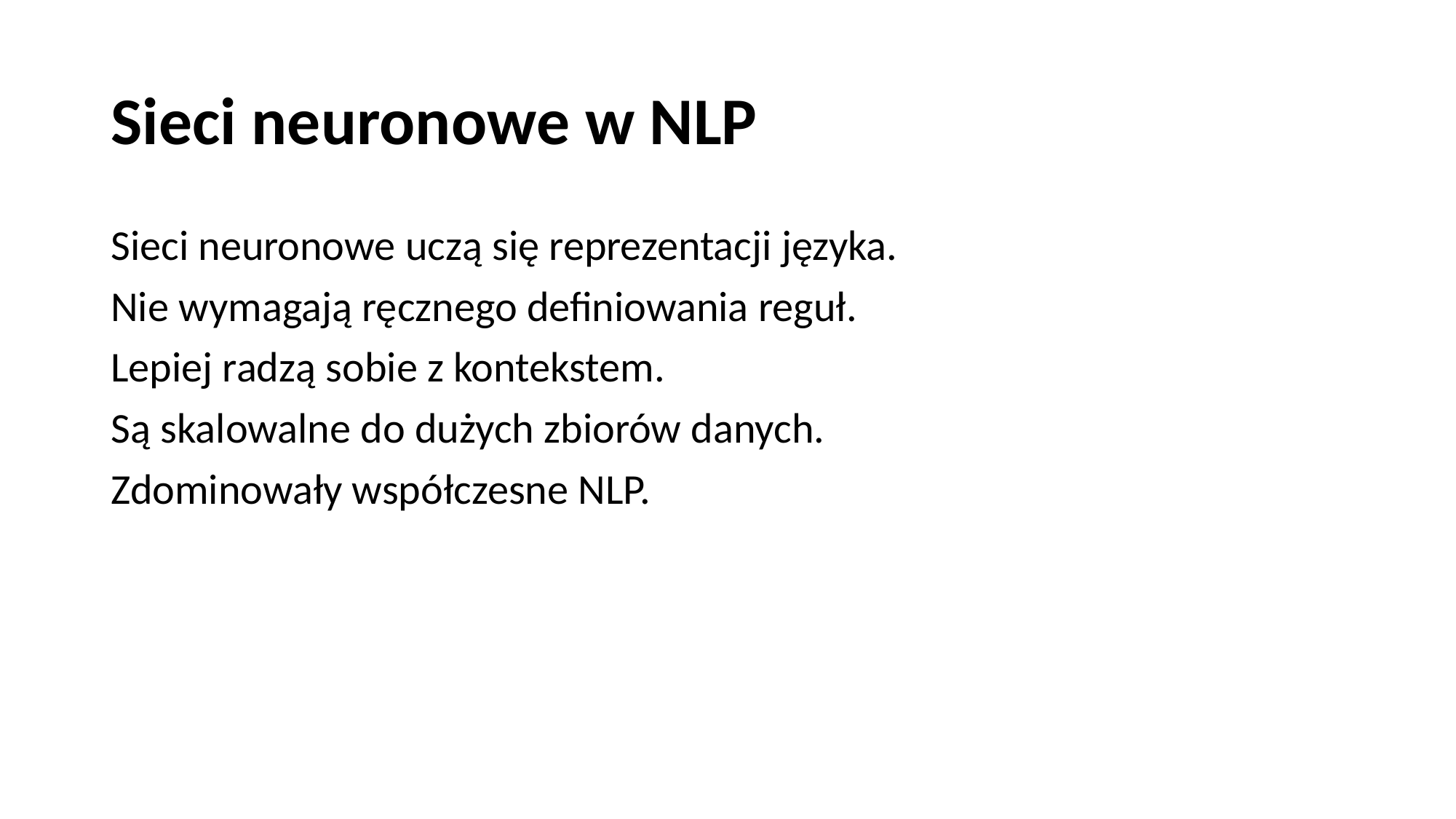

# Sieci neuronowe w NLP
Sieci neuronowe uczą się reprezentacji języka.
Nie wymagają ręcznego definiowania reguł.
Lepiej radzą sobie z kontekstem.
Są skalowalne do dużych zbiorów danych.
Zdominowały współczesne NLP.